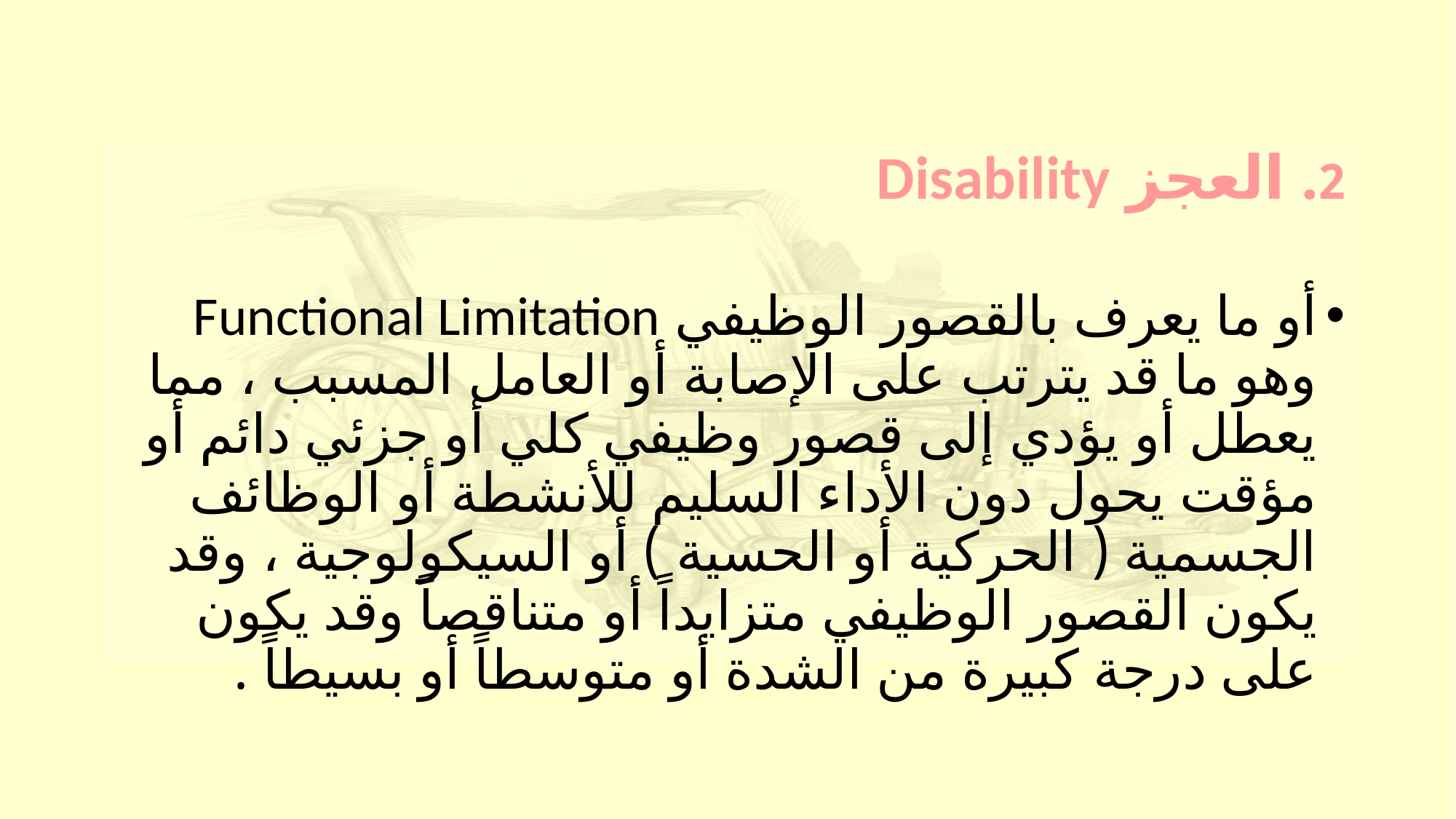

2. العجز Disability

أو ما يعرف بالقصور الوظيفي Functional Limitation وهو ما قد يترتب على الإصابة أو العامل المسبب ، مما يعطل أو يؤدي إلى قصور وظيفي كلي أو جزئي دائم أو مؤقت يحول دون الأداء السليم للأنشطة أو الوظائف الجسمية ( الحركية أو الحسية ) أو السيكولوجية ، وقد يكون القصور الوظيفي متزايداً أو متناقصاً وقد يكون على درجة كبيرة من الشدة أو متوسطاً أو بسيطاً .